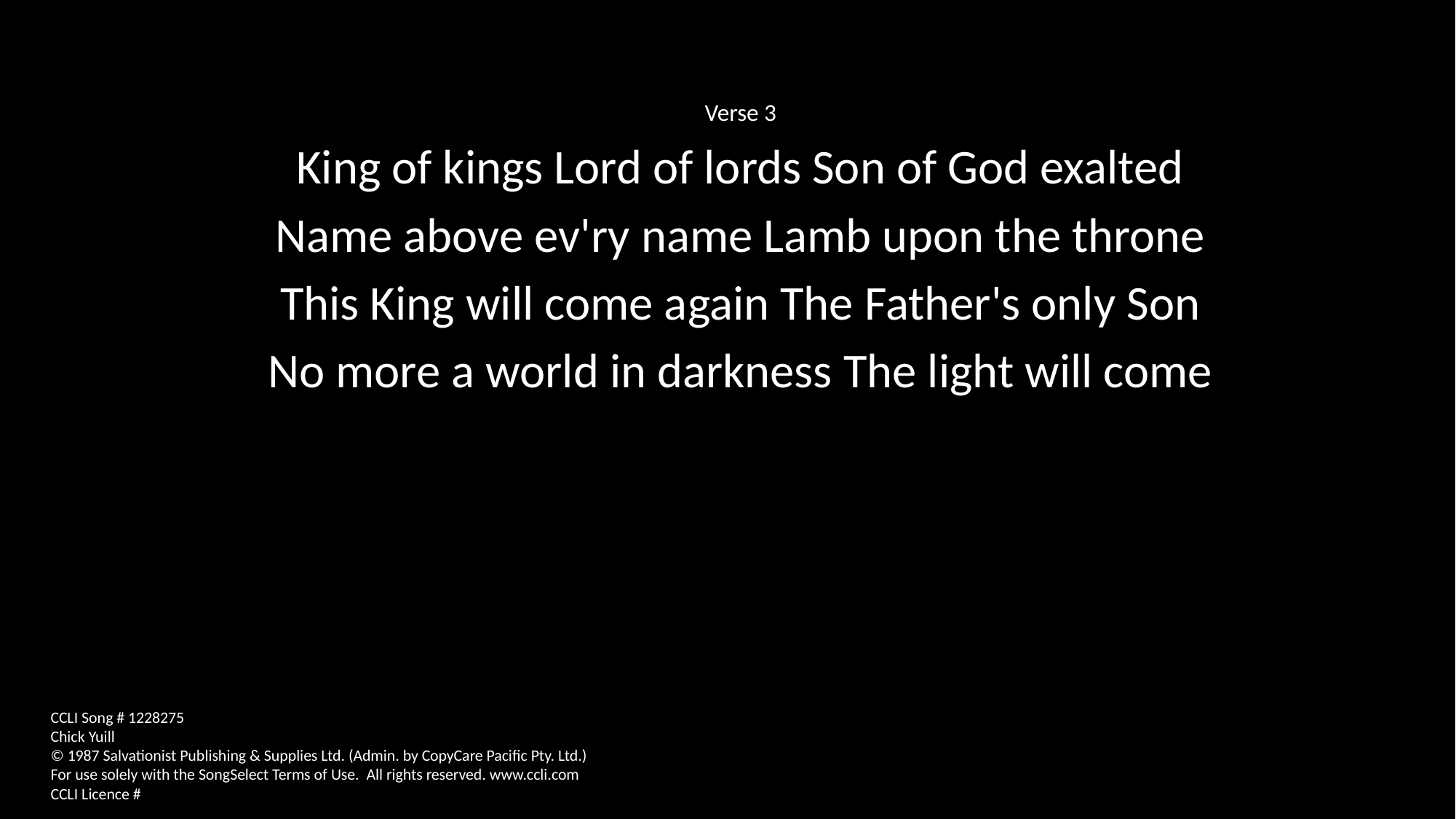

Verse 3
King of kings Lord of lords Son of God exalted
Name above ev'ry name Lamb upon the throne
This King will come again The Father's only Son
No more a world in darkness The light will come

CCLI Song # 1228275
Chick Yuill
© 1987 Salvationist Publishing & Supplies Ltd. (Admin. by CopyCare Pacific Pty. Ltd.)
For use solely with the SongSelect Terms of Use.  All rights reserved. www.ccli.com
CCLI Licence #